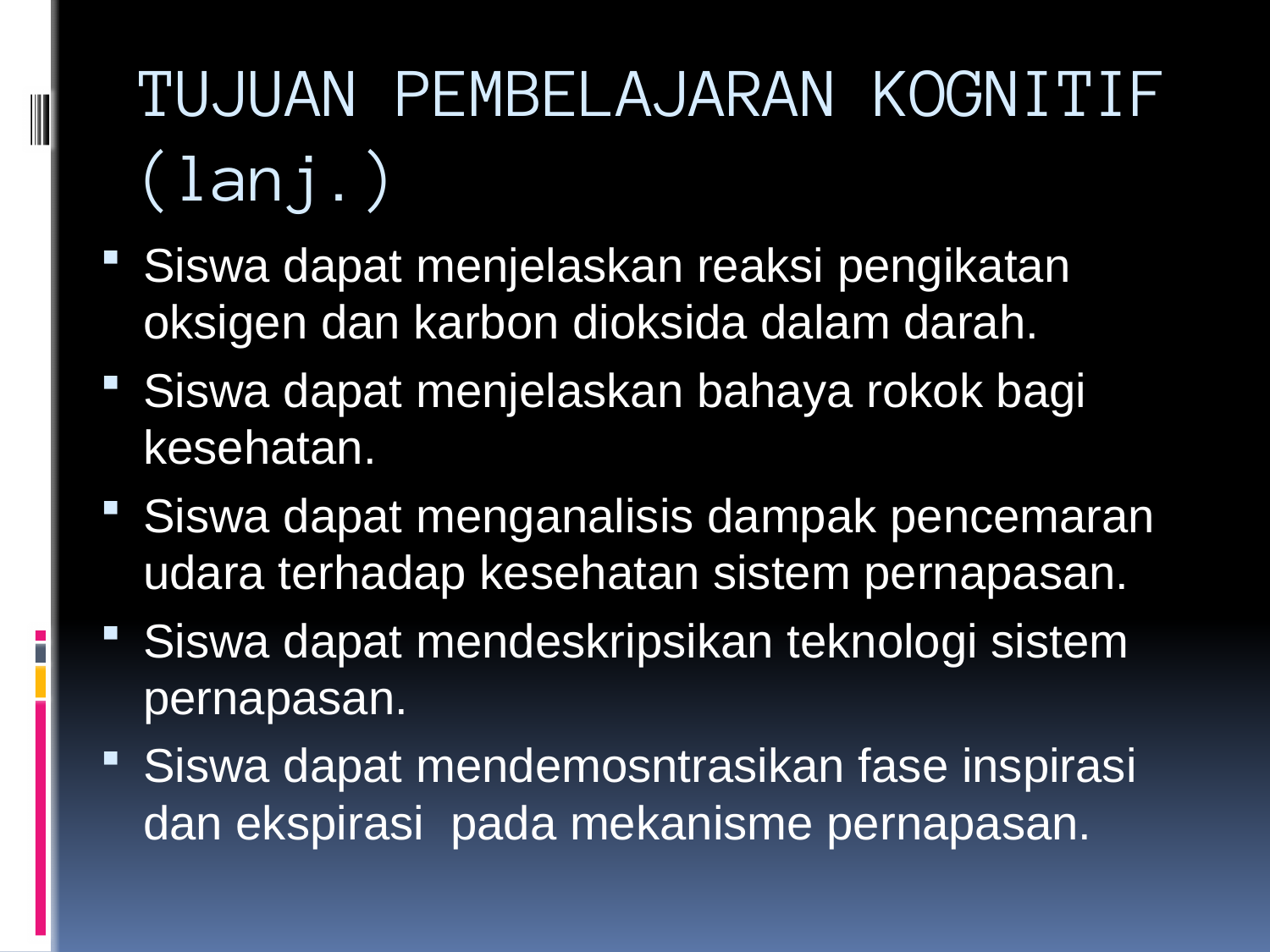

# TUJUAN PEMBELAJARAN KOGNITIF (lanj.)
Siswa dapat menjelaskan reaksi pengikatan oksigen dan karbon dioksida dalam darah.
Siswa dapat menjelaskan bahaya rokok bagi kesehatan.
Siswa dapat menganalisis dampak pencemaran udara terhadap kesehatan sistem pernapasan.
Siswa dapat mendeskripsikan teknologi sistem pernapasan.
Siswa dapat mendemosntrasikan fase inspirasi dan ekspirasi  pada mekanisme pernapasan.